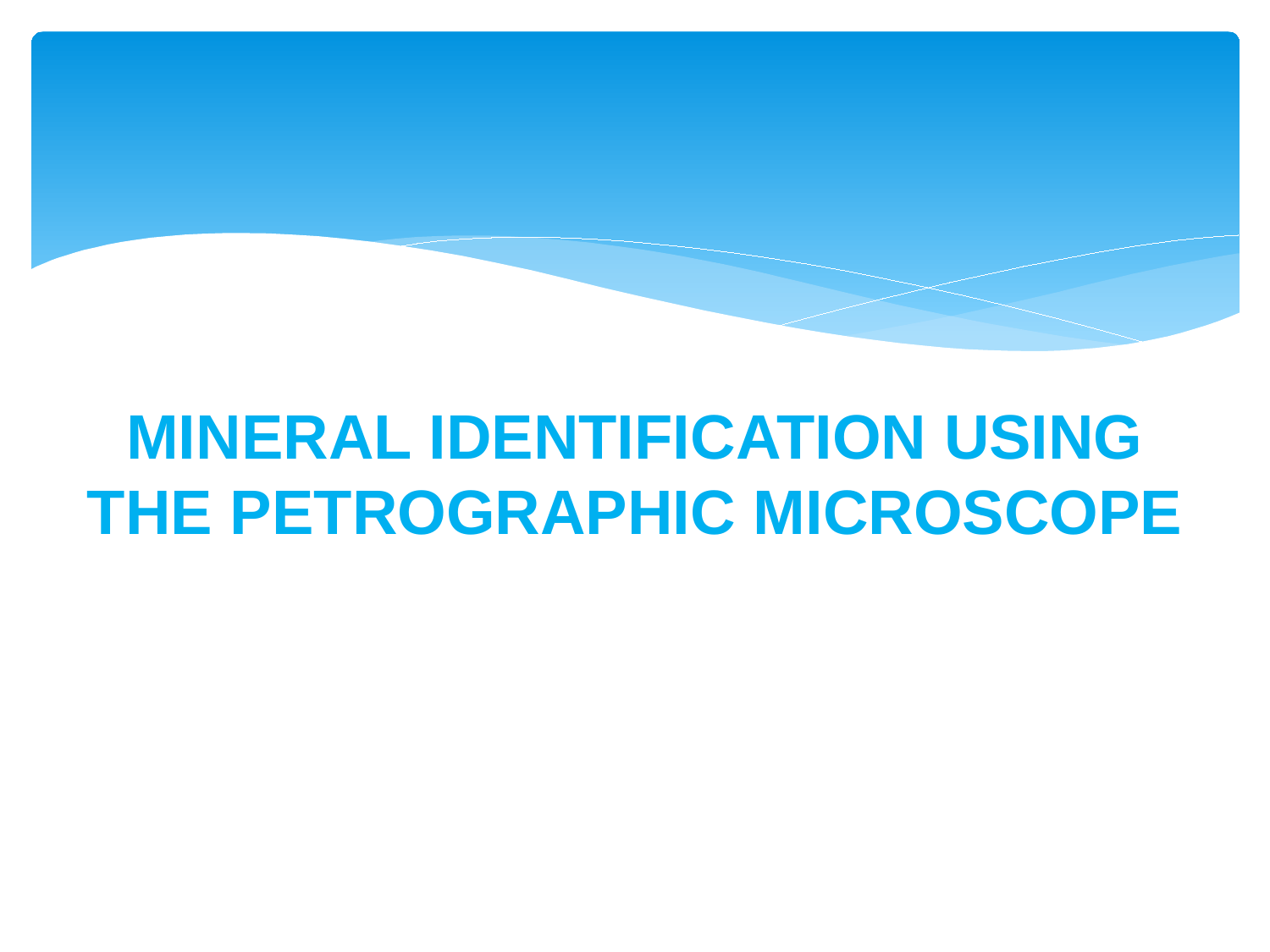

# MINERAL IDENTIFICATION USING THE PETROGRAPHIC MICROSCOPE